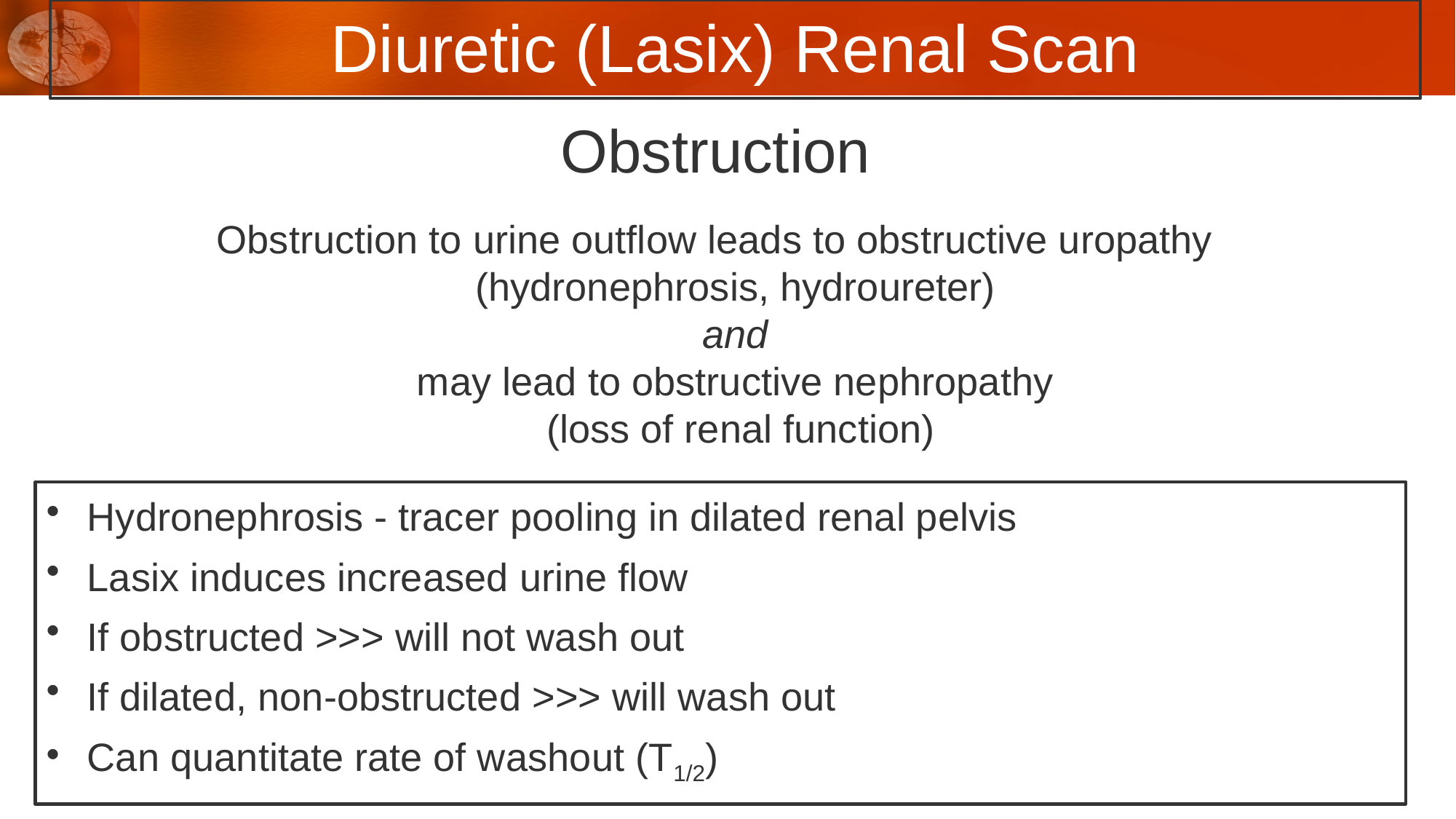

Diuretic (Lasix) Renal Scan

# Obstruction
Obstruction to urine outflow leads to obstructive uropathy
(hydronephrosis, hydroureter)
and
may lead to obstructive nephropathy
(loss of renal function)
Hydronephrosis - tracer pooling in dilated renal pelvis
Lasix induces increased urine flow
If obstructed >>> will not wash out
If dilated, non-obstructed >>> will wash out
Can quantitate rate of washout (T1/2)